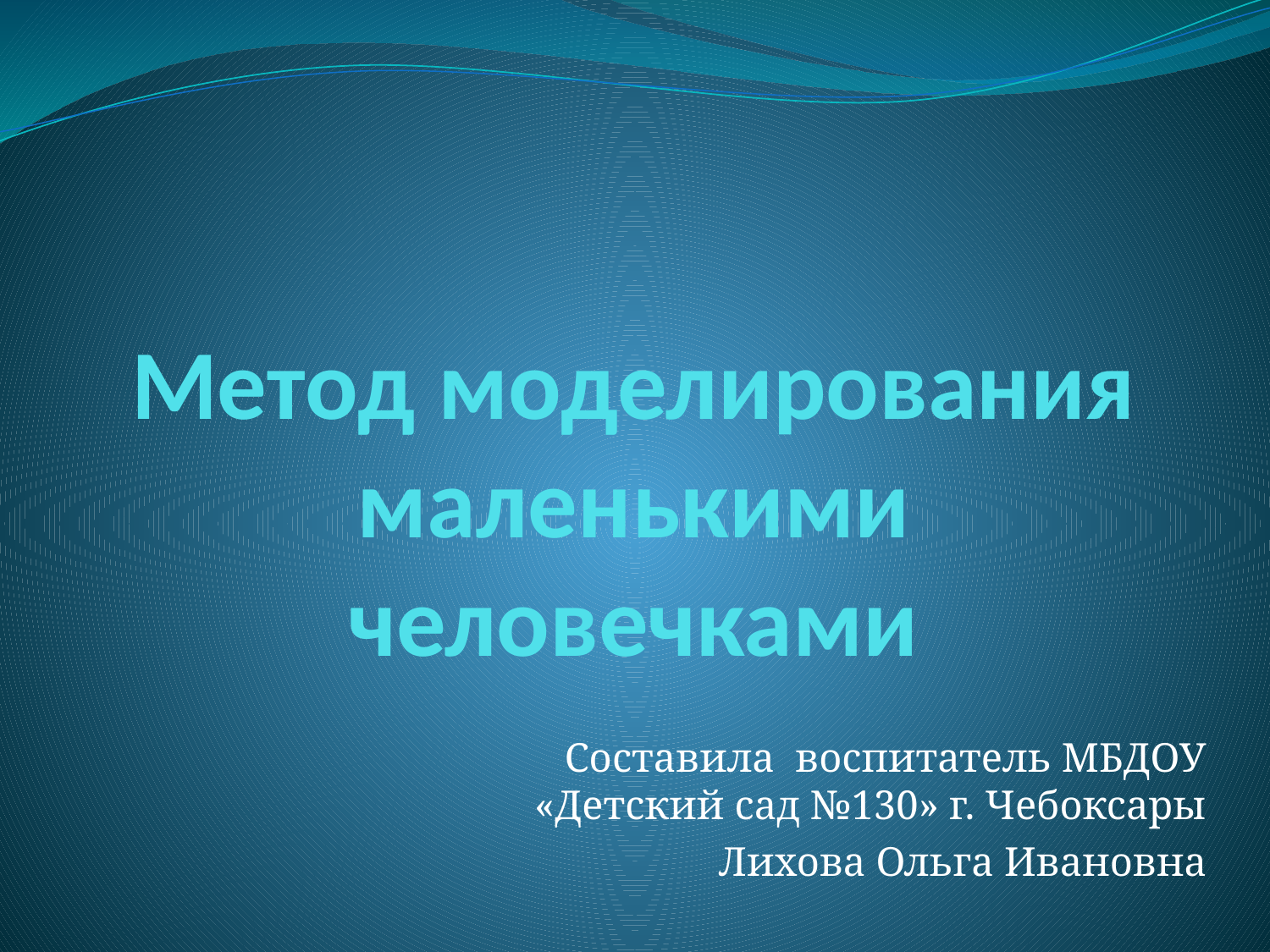

# Метод моделирования маленькими человечками
Составила  воспитатель МБДОУ «Детский сад №130» г. Чебоксары
Лихова Ольга Ивановна